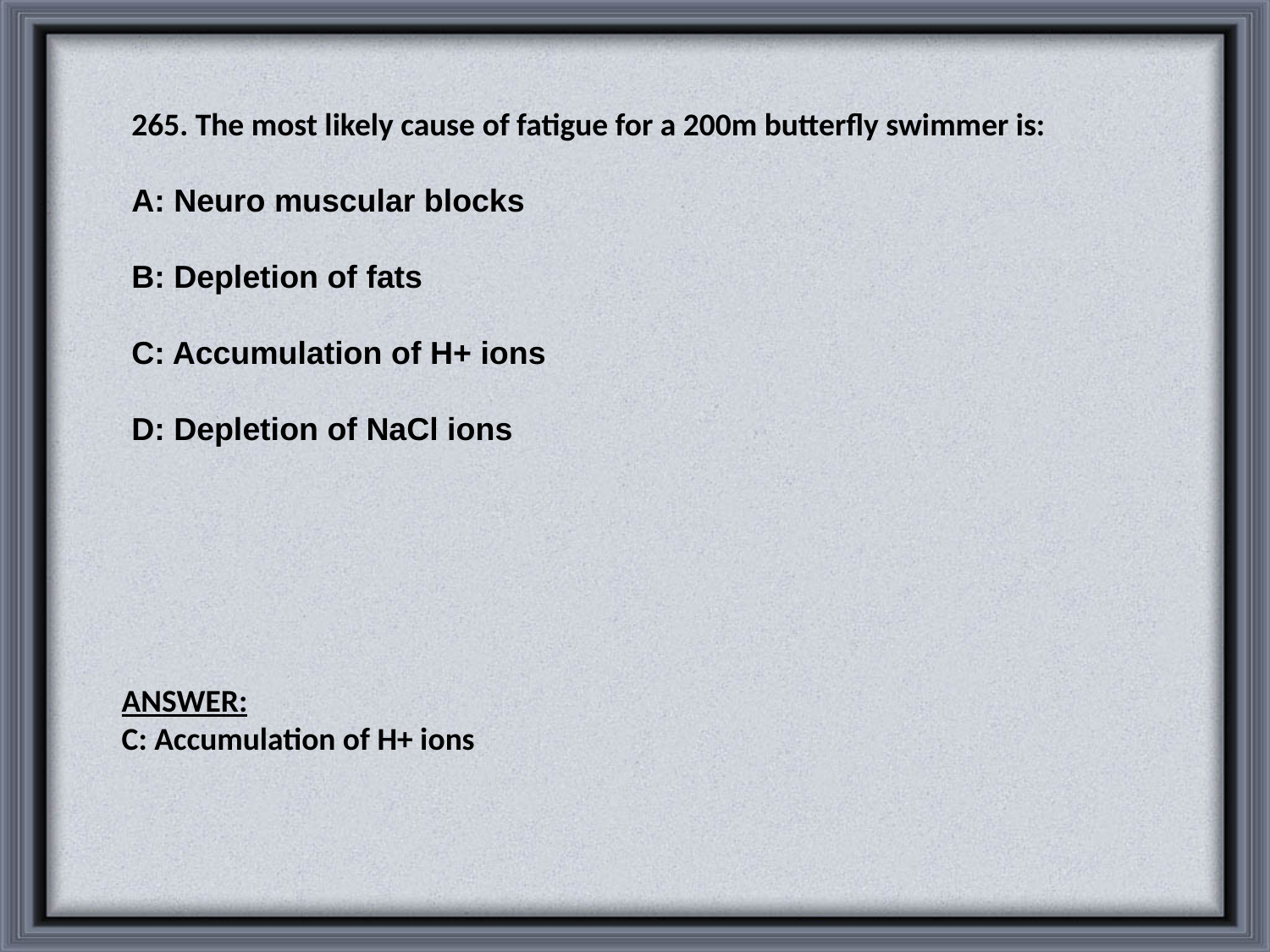

265. The most likely cause of fatigue for a 200m butterfly swimmer is:

A: Neuro muscular blocks

B: Depletion of fats

C: Accumulation of H+ ions

D: Depletion of NaCl ions

ANSWER:
C: Accumulation of H+ ions